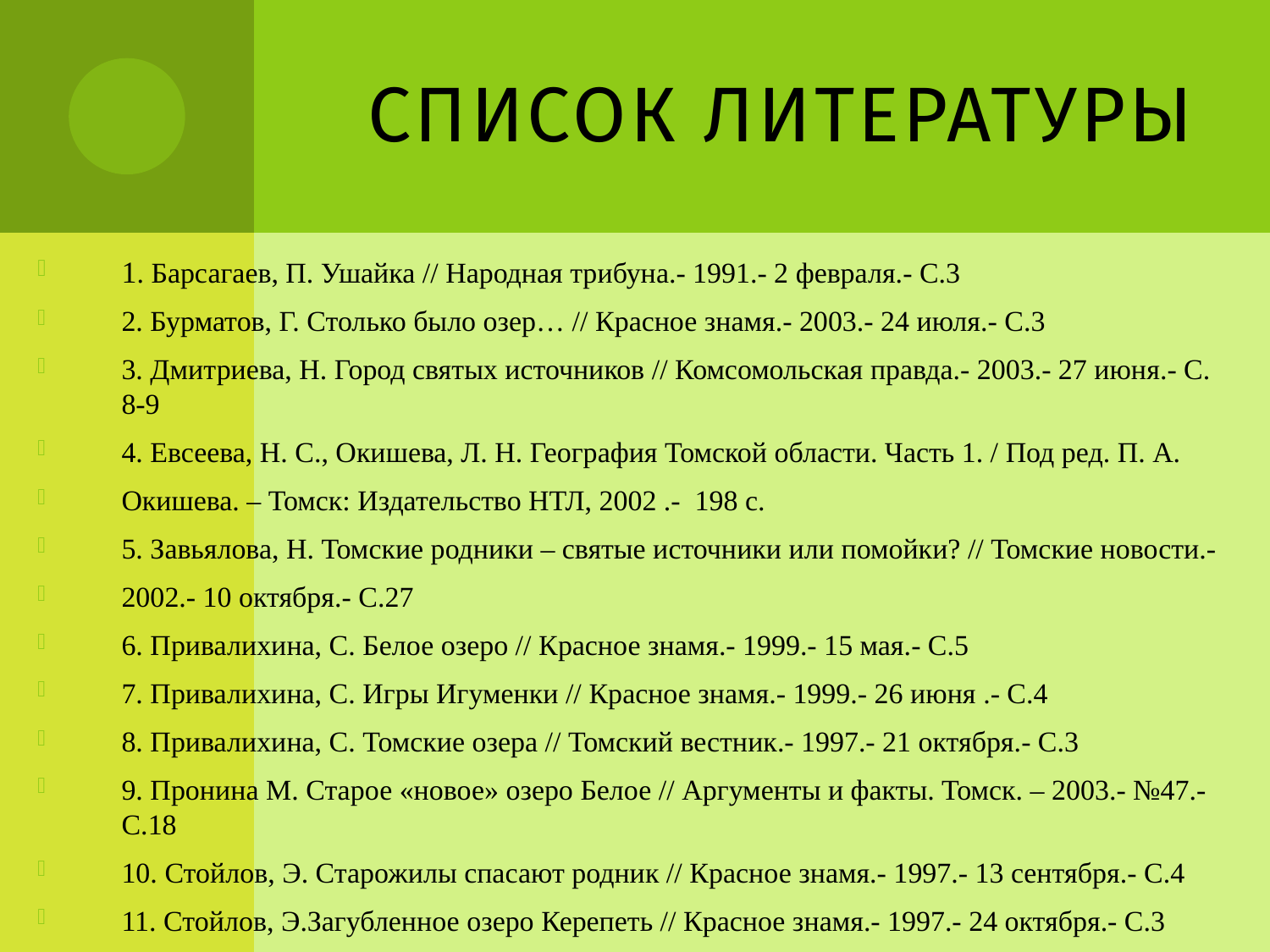

# СПИСОК ЛИТЕРАТУРЫ
1. Барсагаев, П. Ушайка // Народная трибуна.- 1991.- 2 февраля.- С.3
2. Бурматов, Г. Столько было озер… // Красное знамя.- 2003.- 24 июля.- С.3
3. Дмитриева, Н. Город святых источников // Комсомольская правда.- 2003.- 27 июня.- С. 8-9
4. Евсеева, Н. С., Окишева, Л. Н. География Томской области. Часть 1. / Под ред. П. А.
Окишева. – Томск: Издательство НТЛ, 2002 .-  198 с.
5. Завьялова, Н. Томские родники – святые источники или помойки? // Томские новости.-
2002.- 10 октября.- С.27
6. Привалихина, С. Белое озеро // Красное знамя.- 1999.- 15 мая.- С.5
7. Привалихина, С. Игры Игуменки // Красное знамя.- 1999.- 26 июня .- С.4
8. Привалихина, С. Томские озера // Томский вестник.- 1997.- 21 октября.- С.3
9. Пронина М. Старое «новое» озеро Белое // Аргументы и факты. Томск. – 2003.- №47.- С.18
10. Стойлов, Э. Старожилы спасают родник // Красное знамя.- 1997.- 13 сентября.- С.4
11. Стойлов, Э.Загубленное озеро Керепеть // Красное знамя.- 1997.- 24 октября.- С.3